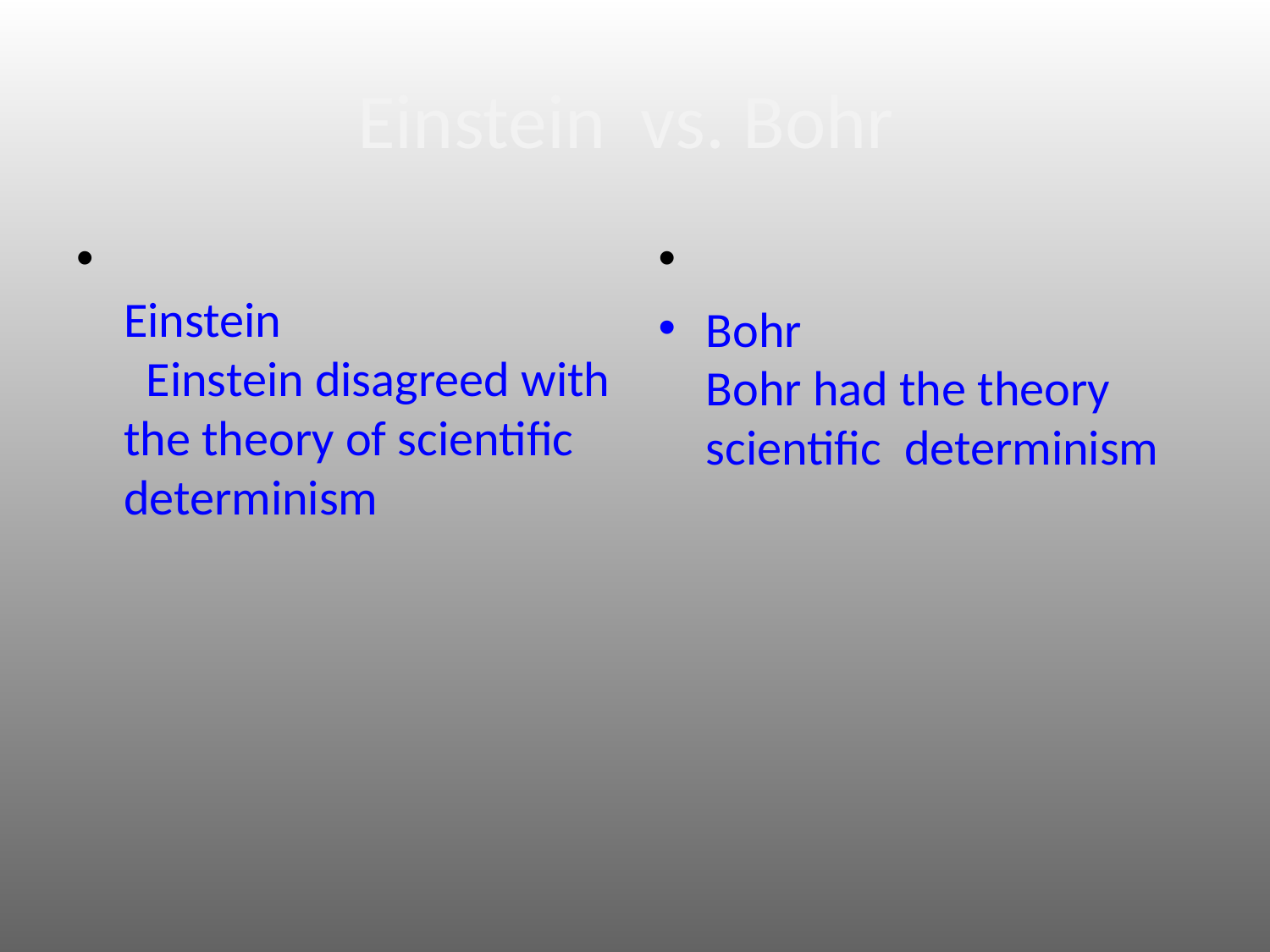

# Einstein  vs. Bohr
                                   Einstein                                Einstein disagreed with the theory of scientific determinism

Bohr                                  Bohr had the theory scientific  determinism